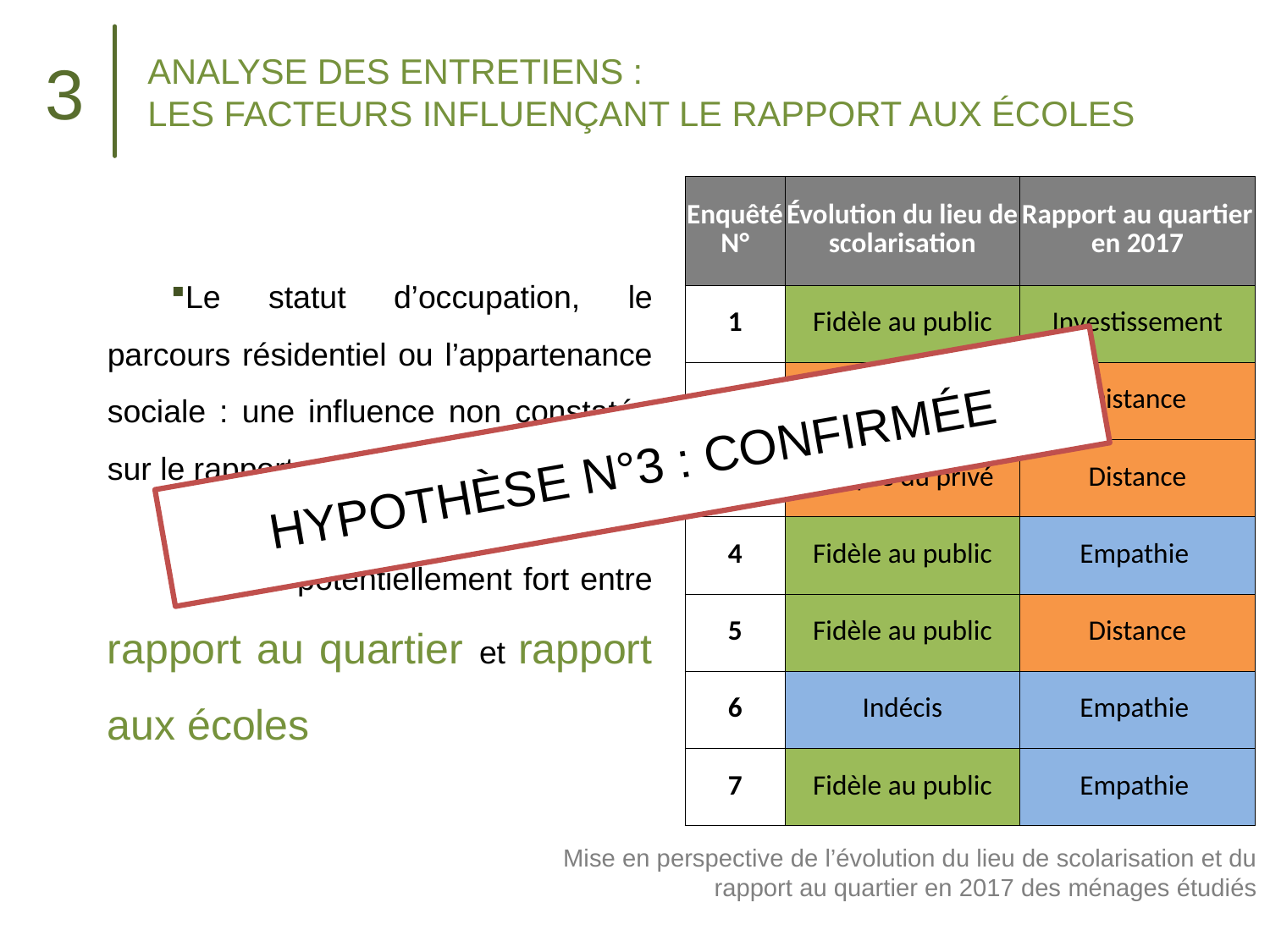

Analyse des entretiens :
Les facteurs influençant le rapport aux écoles
3
| Enquêté N° | Évolution du lieu de scolarisation | Rapport au quartier en 2017 |
| --- | --- | --- |
| 1 | Fidèle au public | Investissement |
| 2 | Adepte du privé | Distance |
| 3 | Adepte du privé | Distance |
| 4 | Fidèle au public | Empathie |
| 5 | Fidèle au public | Distance |
| 6 | Indécis | Empathie |
| 7 | Fidèle au public | Empathie |
Le statut d’occupation, le parcours résidentiel ou l’appartenance sociale : une influence non constatée sur le rapport aux écoles
Un lien potentiellement fort entre rapport au quartier et rapport aux écoles

Hypothèse n°3 : confirmée
Mise en perspective de l’évolution du lieu de scolarisation et du rapport au quartier en 2017 des ménages étudiés
9